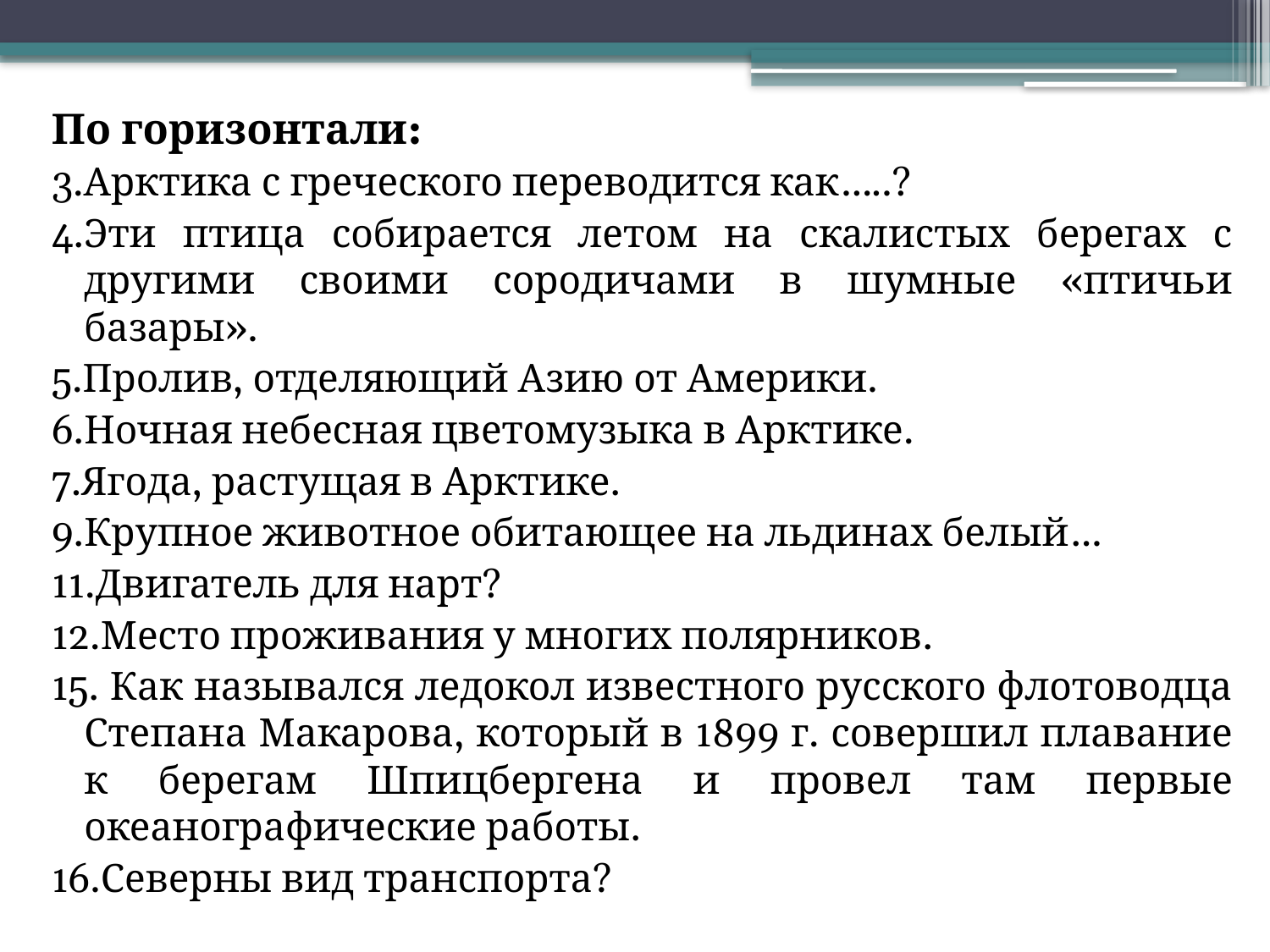

По горизонтали:
3.Арктика с греческого переводится как…..?
4.Эти птица собирается летом на скалистых берегах с другими своими сородичами в шумные «птичьи базары».
5.Пролив, отделяющий Азию от Америки.
6.Ночная небесная цветомузыка в Арктике.
7.Ягода, растущая в Арктике.
9.Крупное животное обитающее на льдинах белый…
11.Двигатель для нарт?
12.Место проживания у многих полярников.
15. Как назывался ледокол известного русского флотоводца Степана Макарова, который в 1899 г. совершил плавание к берегам Шпицбергена и провел там первые океанографические работы.
16.Северны вид транспорта?

#